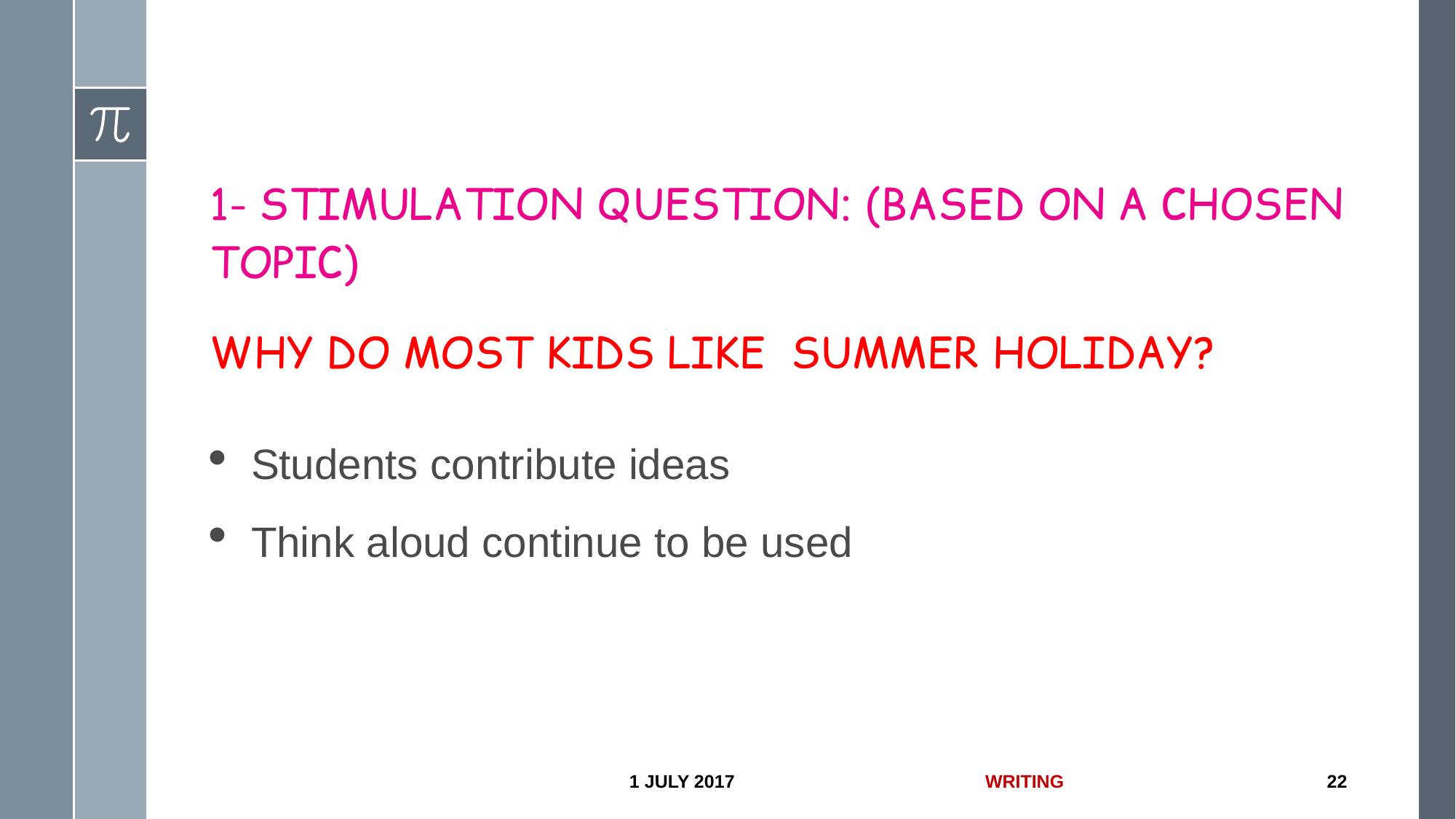

1- Stimulation question: (based on a chosen topic)
Why do most kids like  summer holiday?

Students contribute ideas

Think aloud continue to be used

1 July 2017
Writing
22